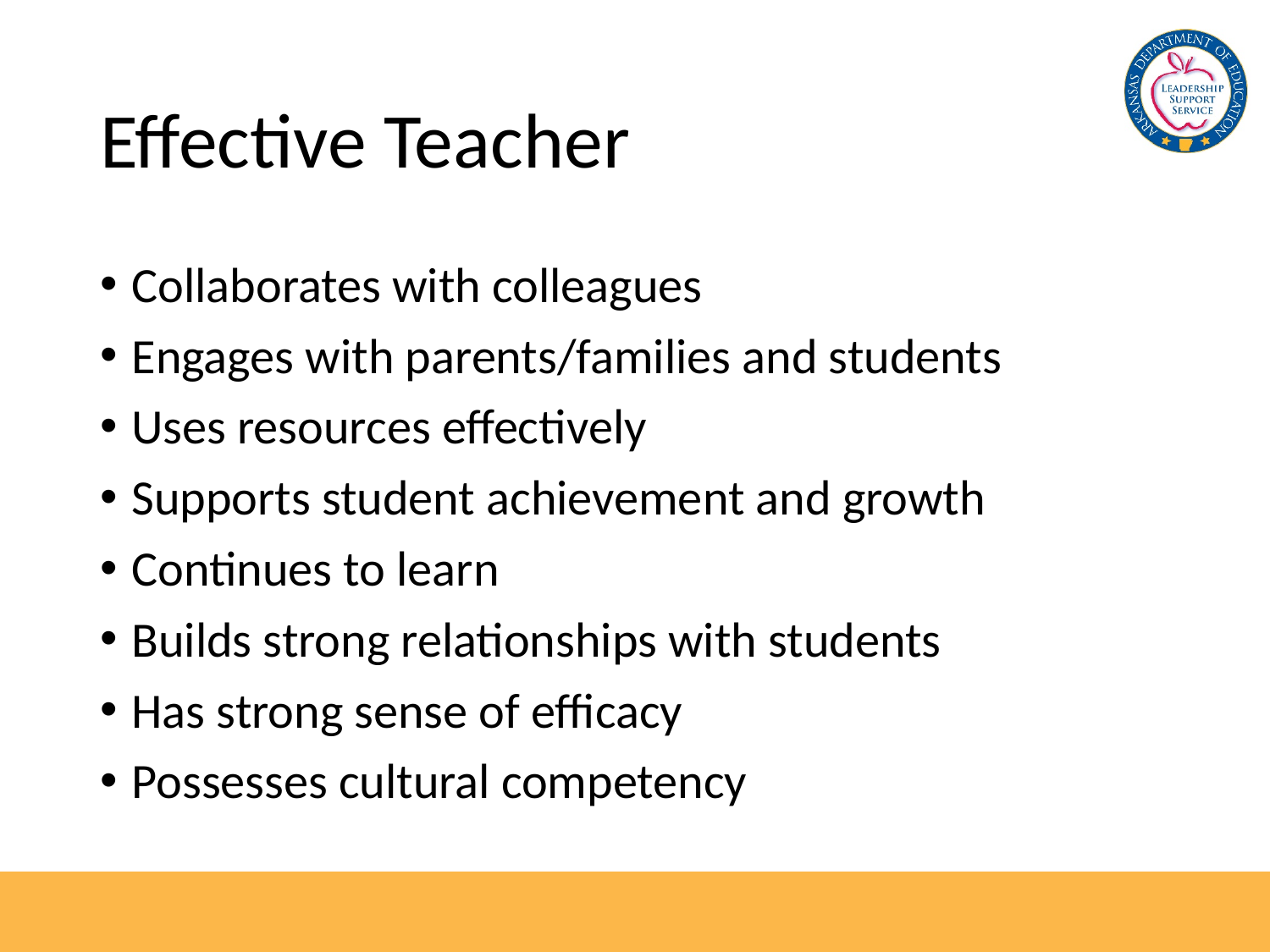

# Effective Teacher
Collaborates with colleagues
Engages with parents/families and students
Uses resources effectively
Supports student achievement and growth
Continues to learn
Builds strong relationships with students
Has strong sense of efficacy
Possesses cultural competency